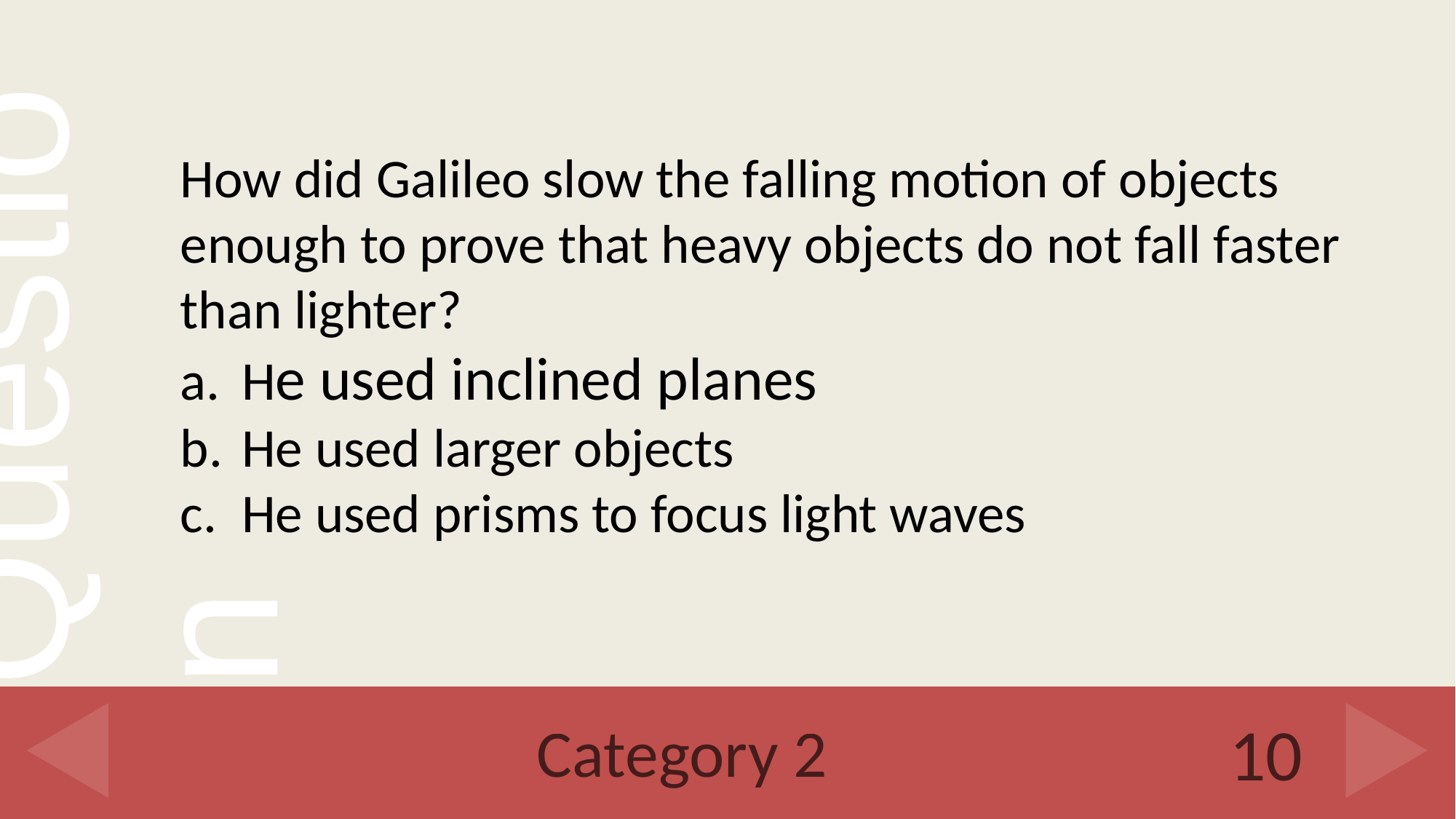

How did Galileo slow the falling motion of objects enough to prove that heavy objects do not fall faster than lighter?
He used inclined planes
He used larger objects
He used prisms to focus light waves
# Category 2
10